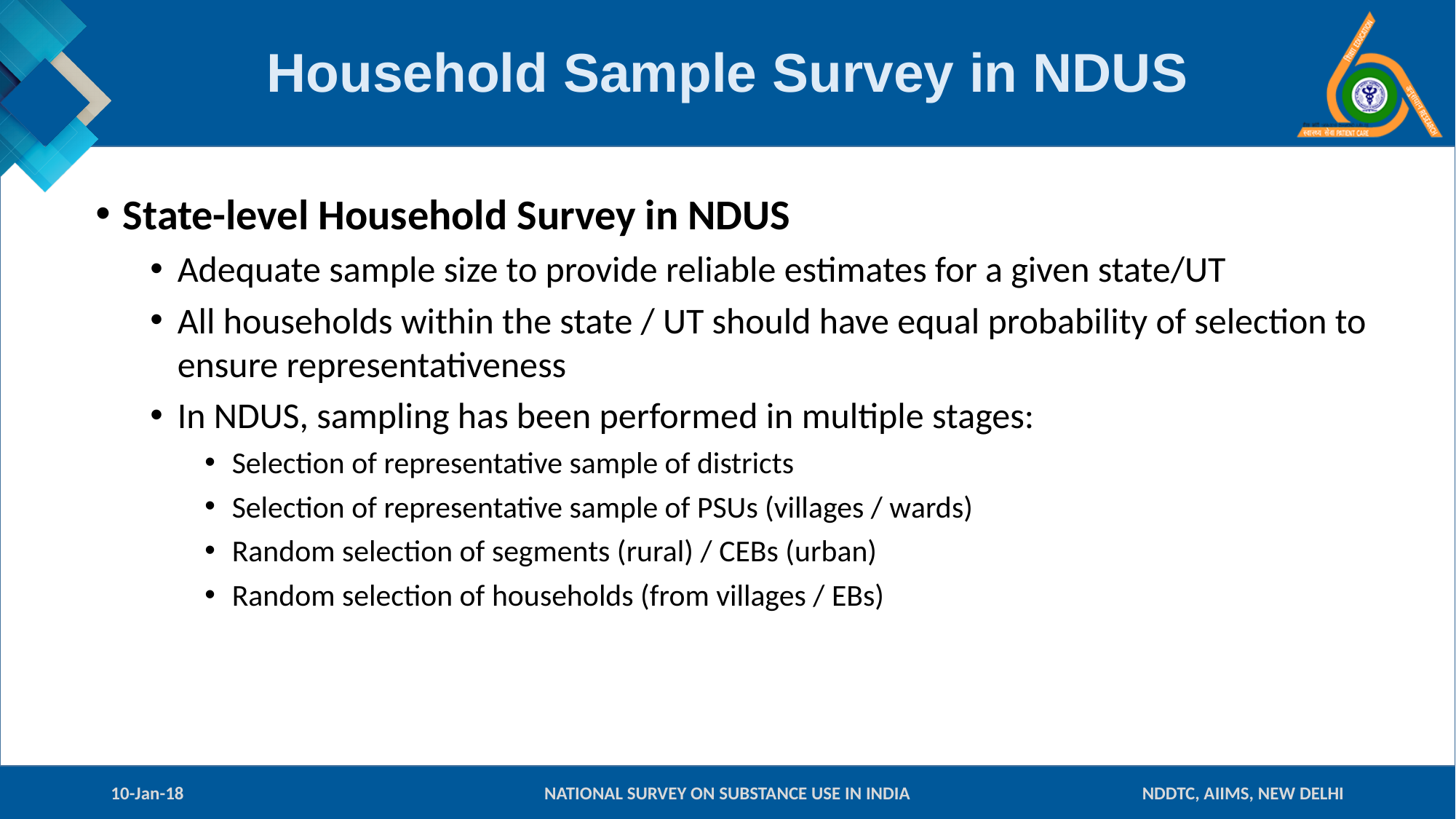

# Household Sample Survey in NDUS
State-level Household Survey in NDUS
Adequate sample size to provide reliable estimates for a given state/UT
All households within the state / UT should have equal probability of selection to ensure representativeness
In NDUS, sampling has been performed in multiple stages:
Selection of representative sample of districts
Selection of representative sample of PSUs (villages / wards)
Random selection of segments (rural) / CEBs (urban)
Random selection of households (from villages / EBs)
10-Jan-18
NATIONAL SURVEY ON SUBSTANCE USE IN INDIA
NDDTC, AIIMS, NEW DELHI